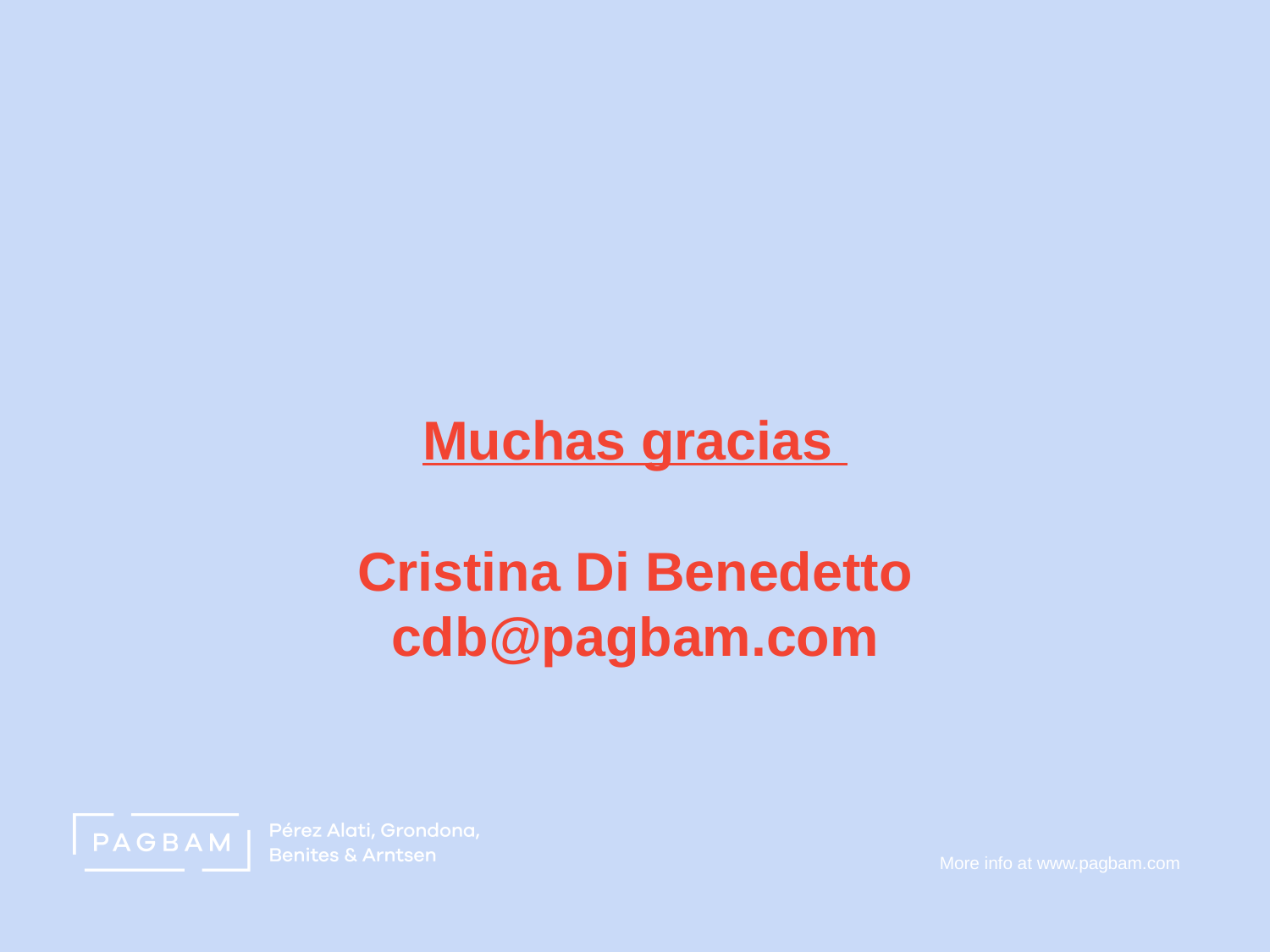

Muchas gracias

Cristina Di Benedetto
cdb@pagbam.com
More info at www.pagbam.com